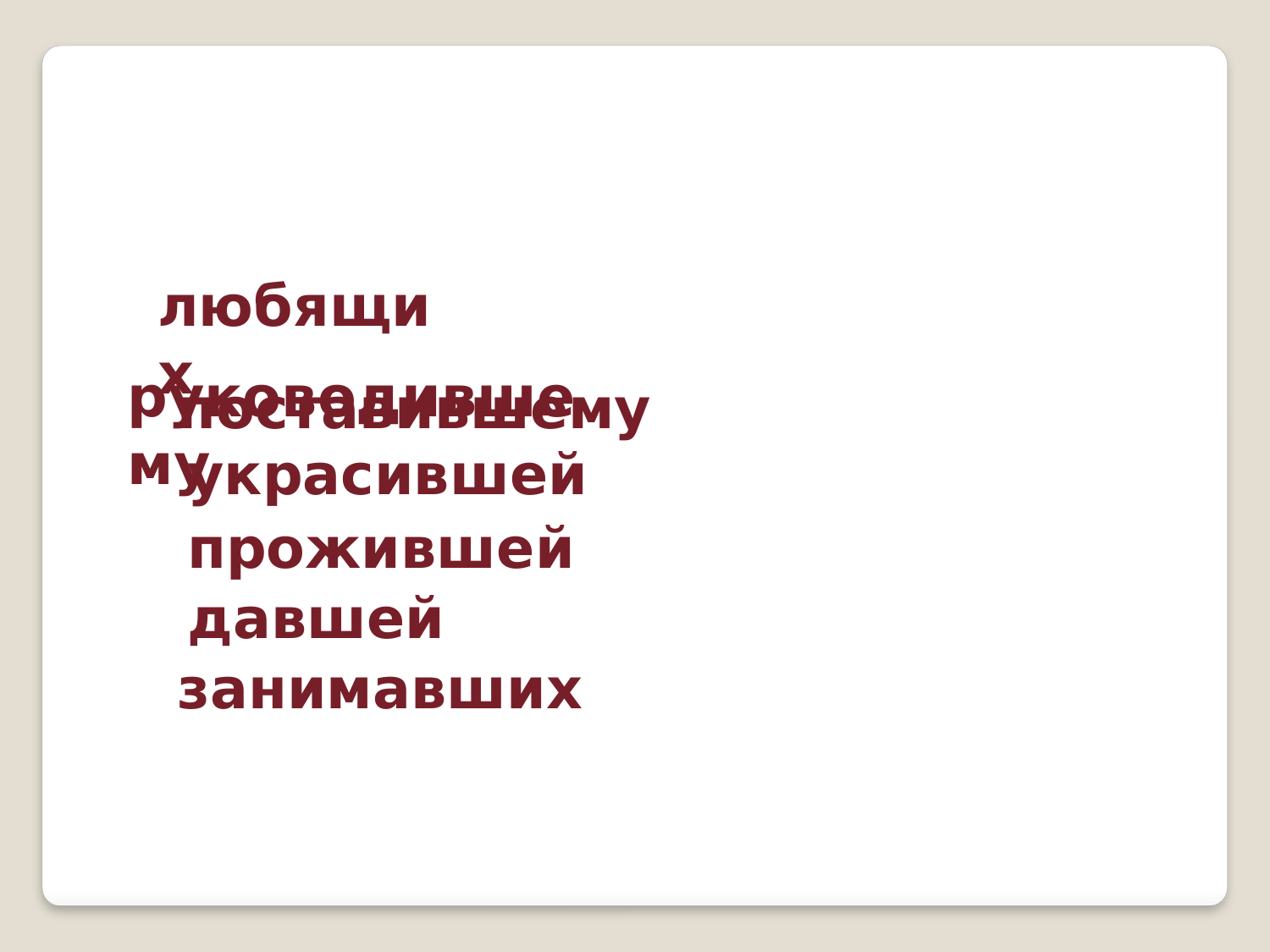

любящих
  руководившему
поставившему
украсившей
прожившей
давшей
занимавших